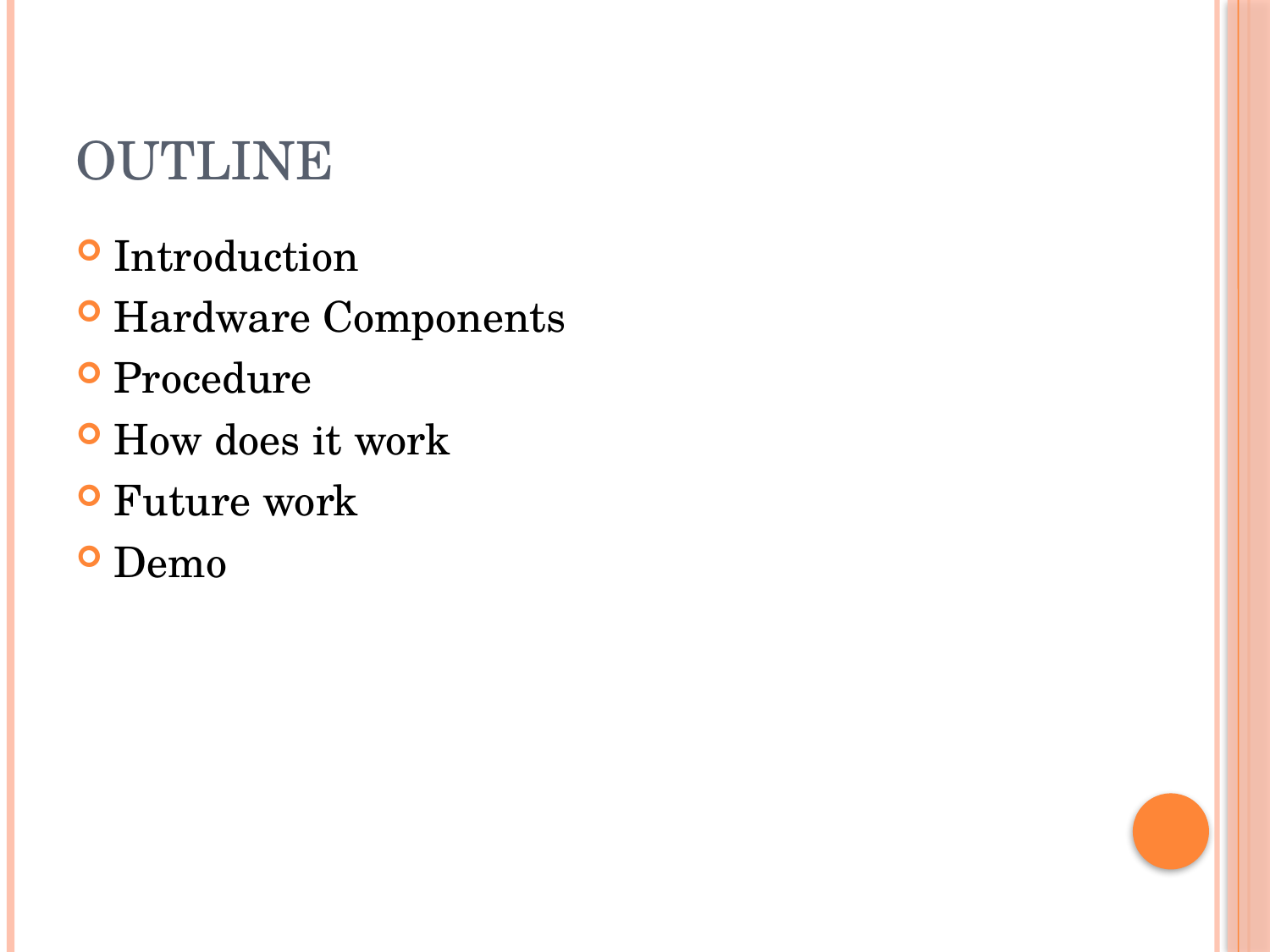

# Outline
Introduction
Hardware Components
Procedure
How does it work
Future work
Demo